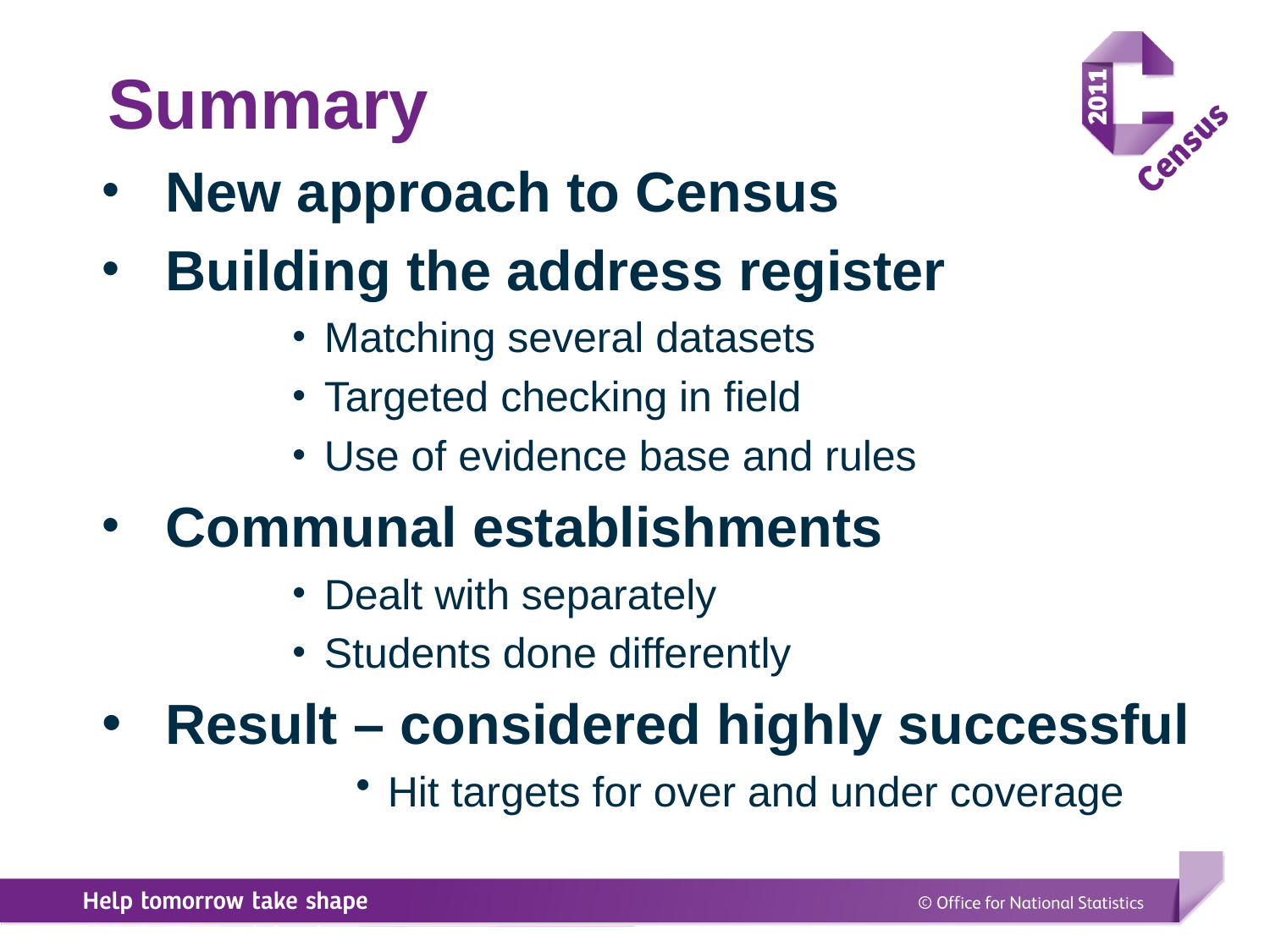

Summary
New approach to Census
Building the address register
Matching several datasets
Targeted checking in field
Use of evidence base and rules
Communal establishments
Dealt with separately
Students done differently
Result – considered highly successful
Hit targets for over and under coverage